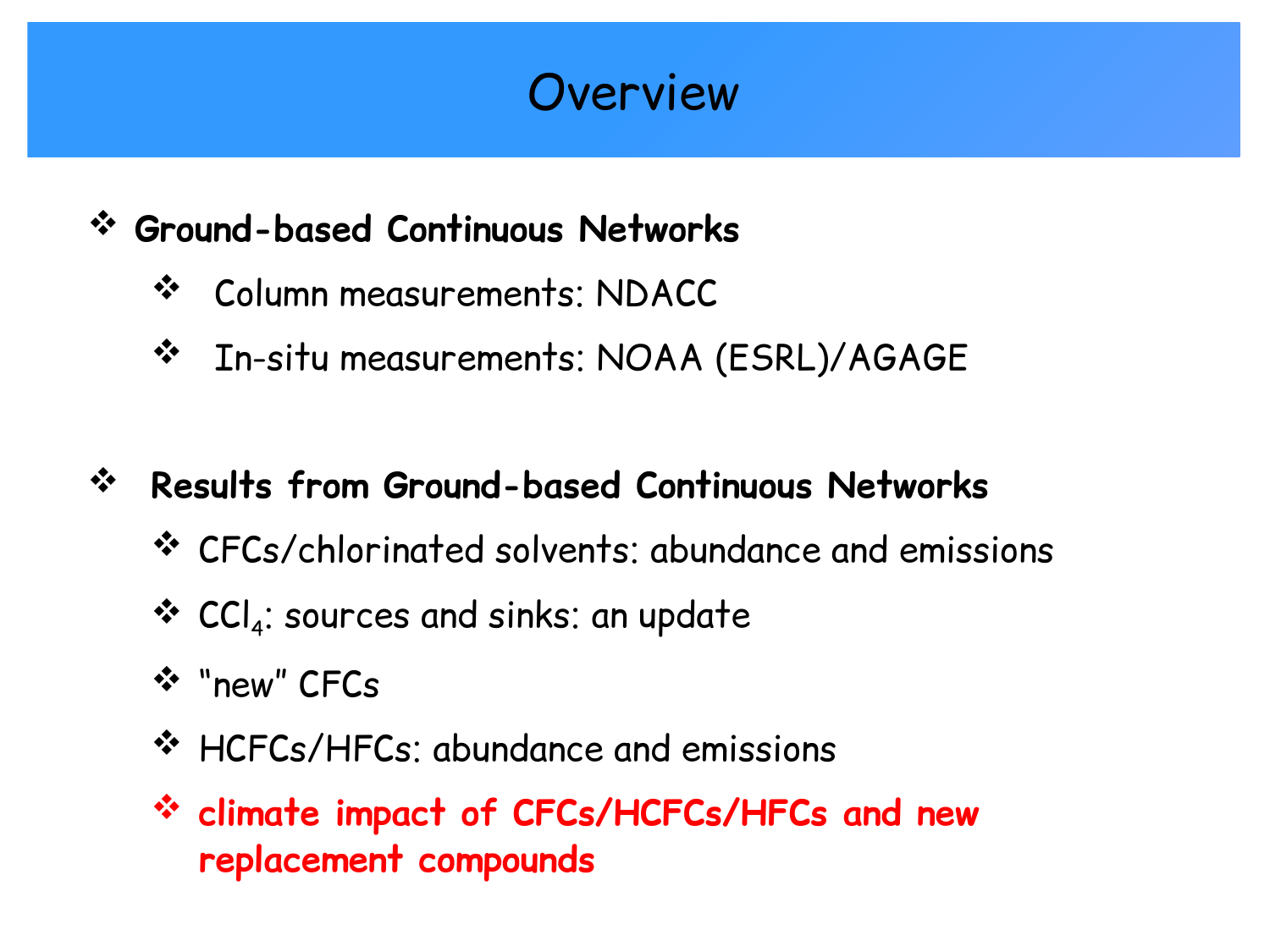

Overview
Ground-based Continuous Networks
Column measurements: NDACC
In-situ measurements: NOAA (ESRL)/AGAGE

Results from Ground-based Continuous Networks
CFCs/chlorinated solvents: abundance and emissions
CCl4: sources and sinks: an update
“new” CFCs
HCFCs/HFCs: abundance and emissions
climate impact of CFCs/HCFCs/HFCs and new replacement compounds